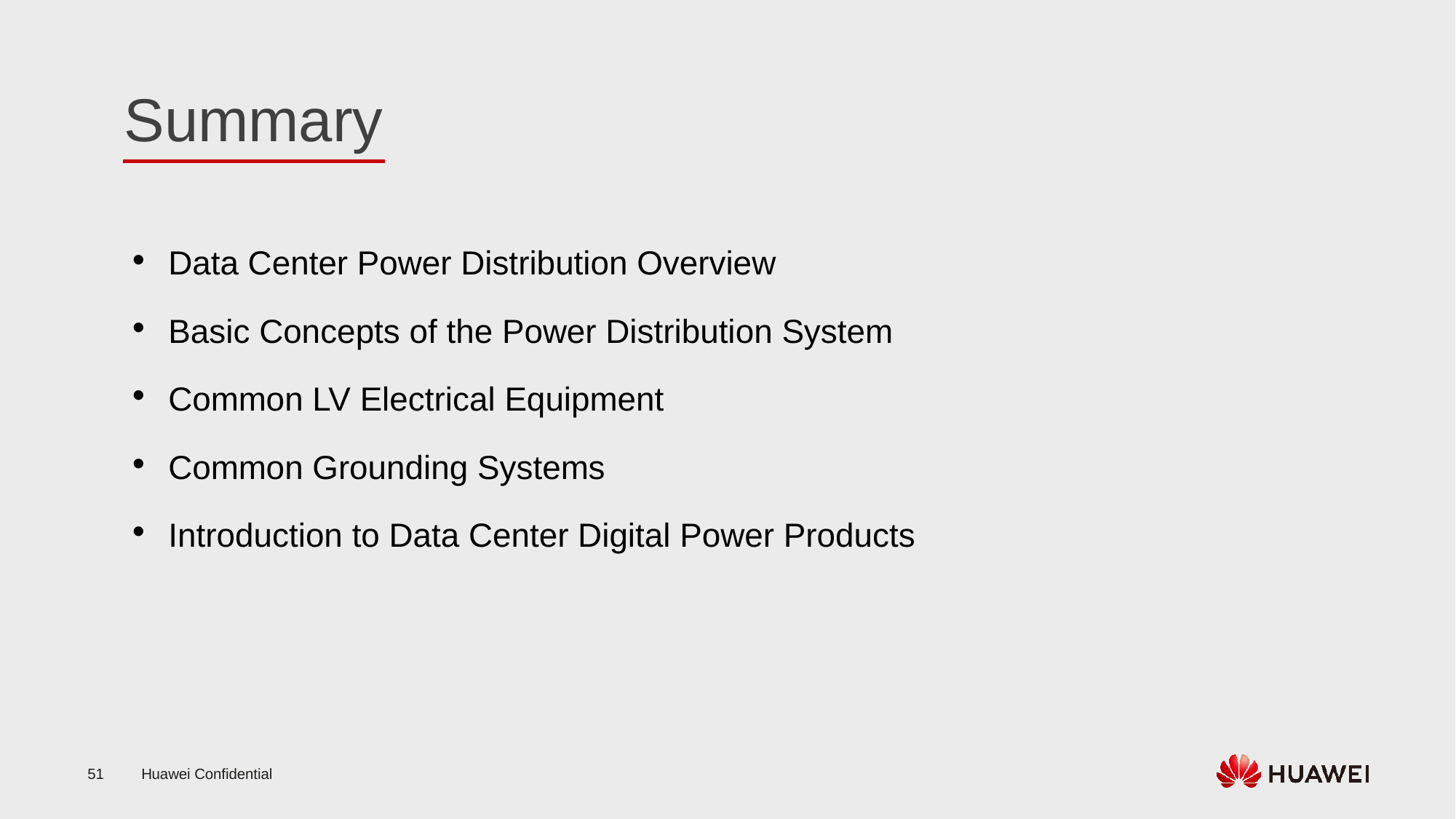

Data Center Power Distribution Overview
Basic Concepts of the Power Distribution System
Common LV Electrical Equipment
Common Grounding Systems
Introduction to Data Center Digital Power Products